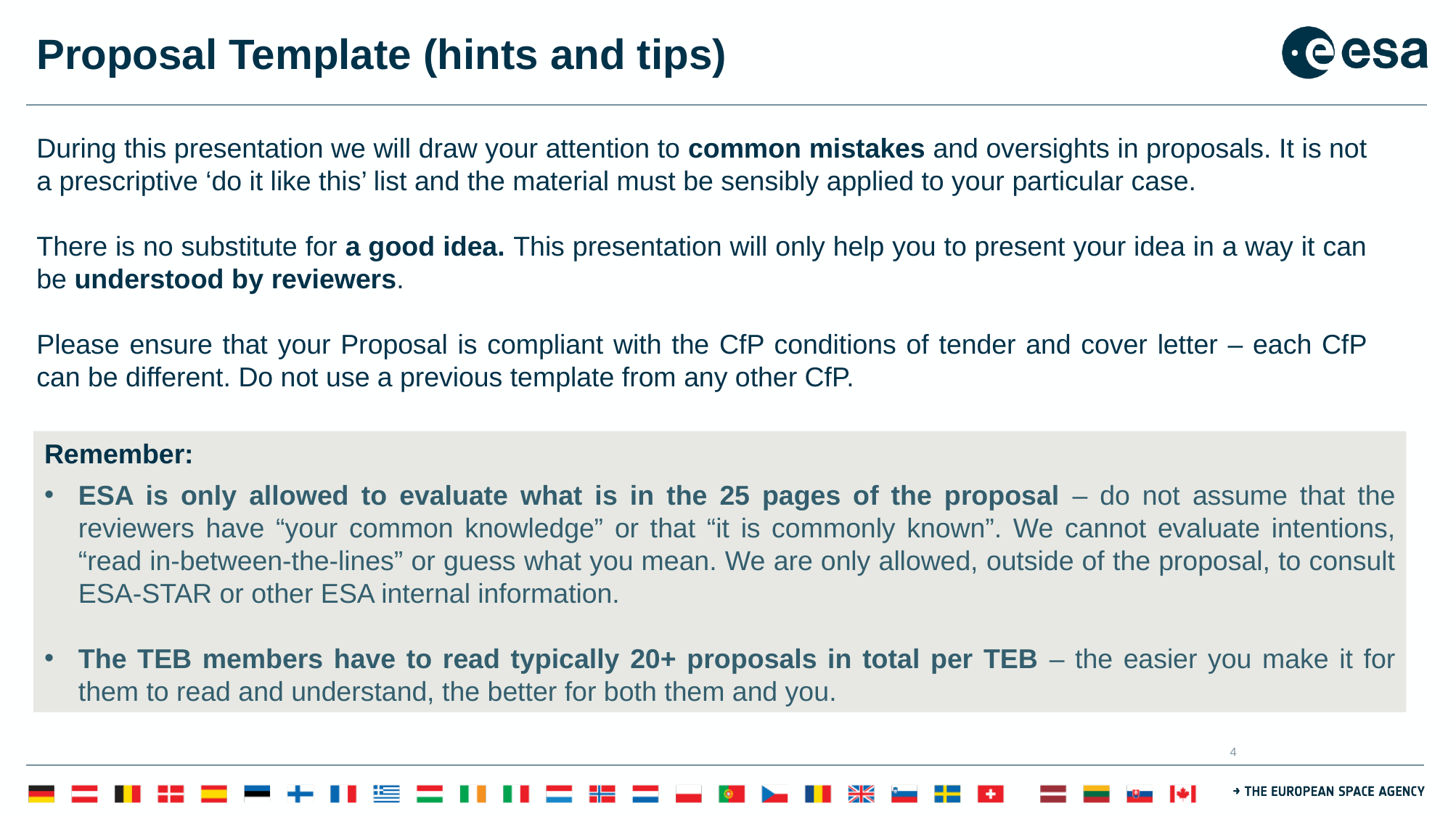

# Proposal Template (hints and tips)
During this presentation we will draw your attention to common mistakes and oversights in proposals. It is not a prescriptive ‘do it like this’ list and the material must be sensibly applied to your particular case.

There is no substitute for a good idea. This presentation will only help you to present your idea in a way it can be understood by reviewers.
Please ensure that your Proposal is compliant with the CfP conditions of tender and cover letter – each CfP can be different. Do not use a previous template from any other CfP.

Remember:
ESA is only allowed to evaluate what is in the 25 pages of the proposal – do not assume that the reviewers have “your common knowledge” or that “it is commonly known”. We cannot evaluate intentions, “read in-between-the-lines” or guess what you mean. We are only allowed, outside of the proposal, to consult ESA-STAR or other ESA internal information.

The TEB members have to read typically 20+ proposals in total per TEB – the easier you make it for them to read and understand, the better for both them and you.